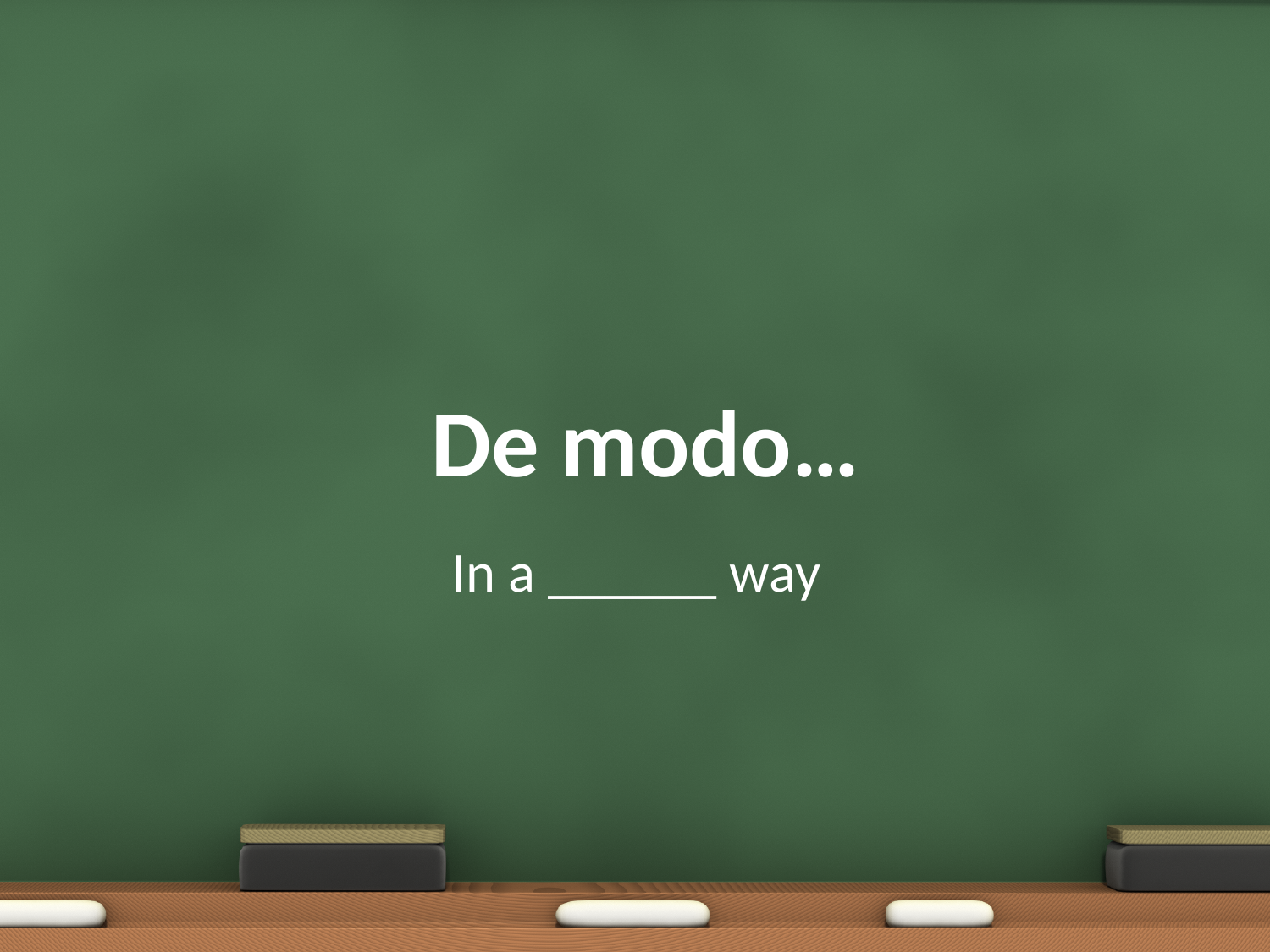

# De modo…
In a ______ way